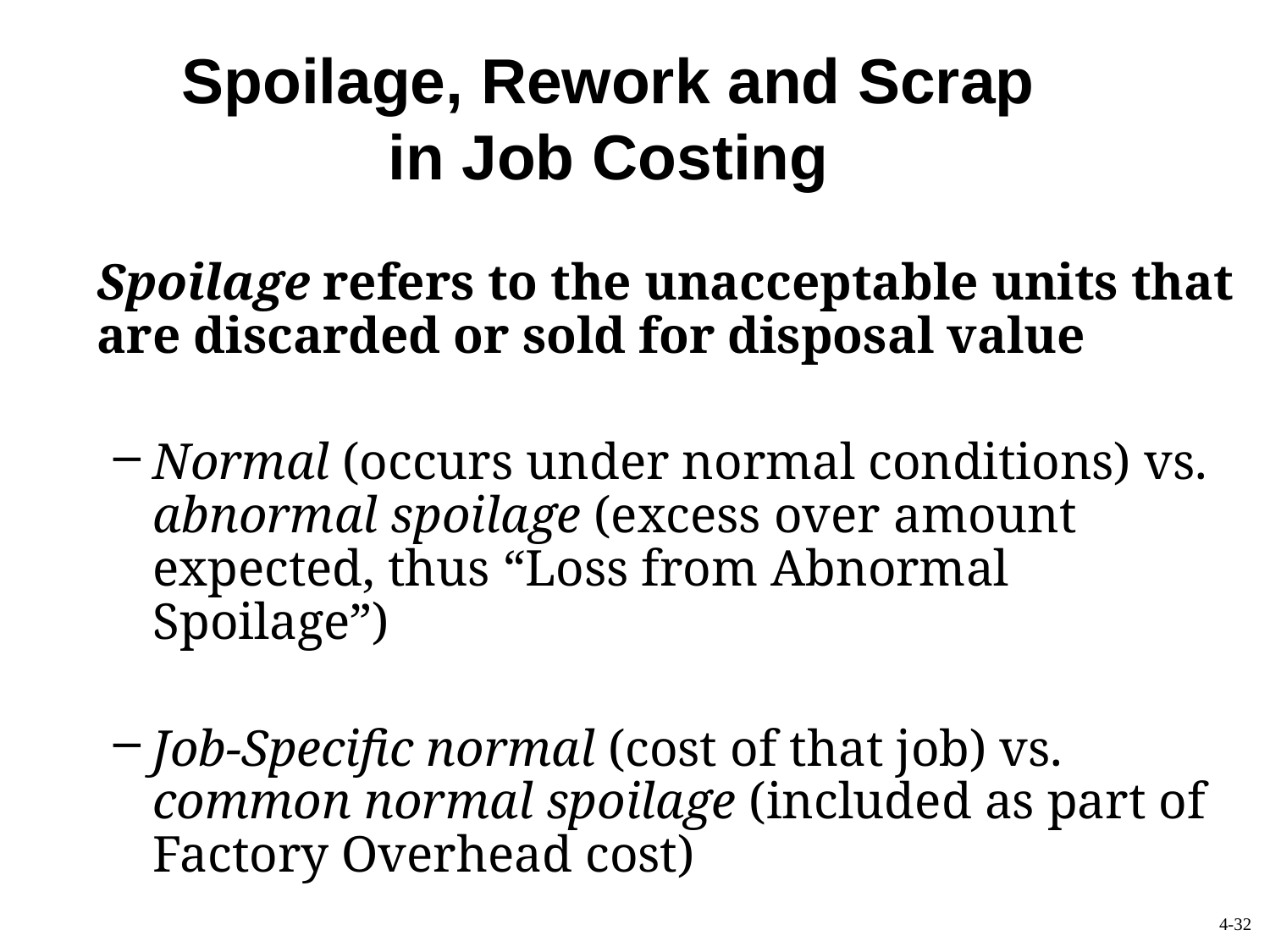

Spoilage, Rework and Scrap in Job Costing

	Spoilage refers to the unacceptable units that are discarded or sold for disposal value

Normal (occurs under normal conditions) vs. abnormal spoilage (excess over amount expected, thus “Loss from Abnormal Spoilage”)

Job-Specific normal (cost of that job) vs. common normal spoilage (included as part of Factory Overhead cost)

4-32